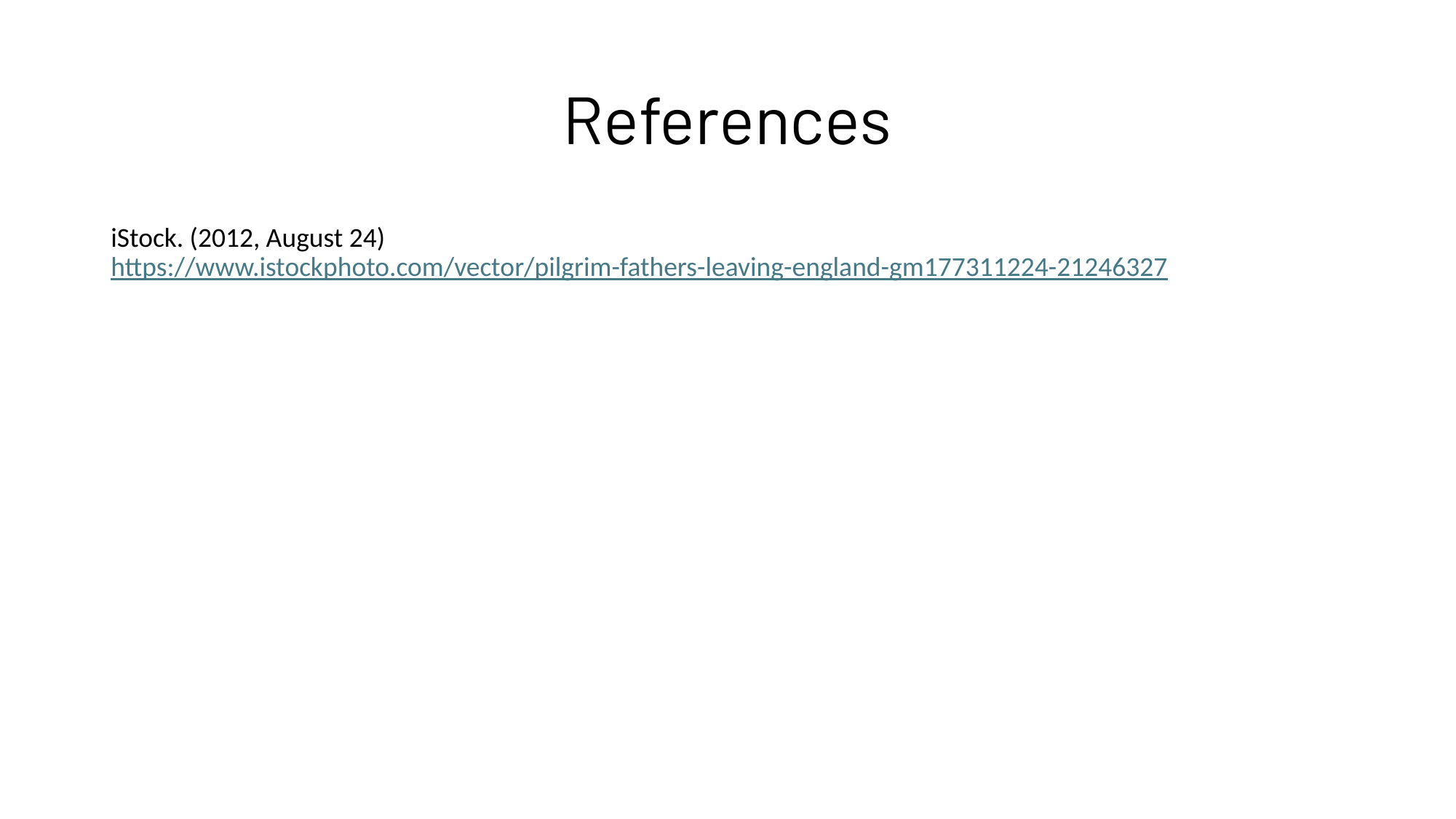

# References
iStock. (2012, August 24) https://www.istockphoto.com/vector/pilgrim-fathers-leaving-england-gm177311224-21246327